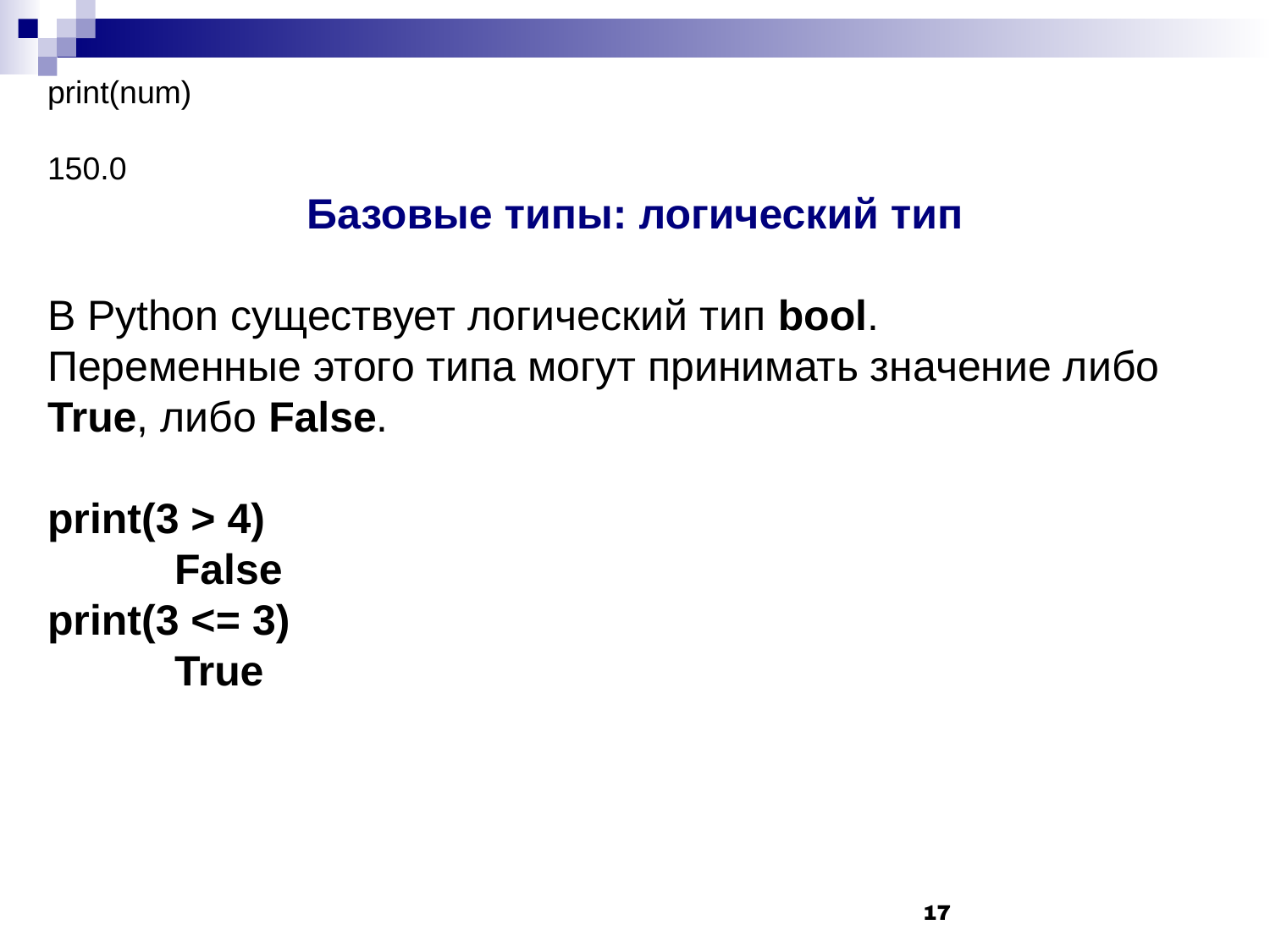

print(num)

150.0
Базовые типы: логический тип

В Python существует логический тип bool.
Переменные этого типа могут принимать значение либо True, либо False.

print(3 > 4)
	False
print(3 <= 3)
	True

17